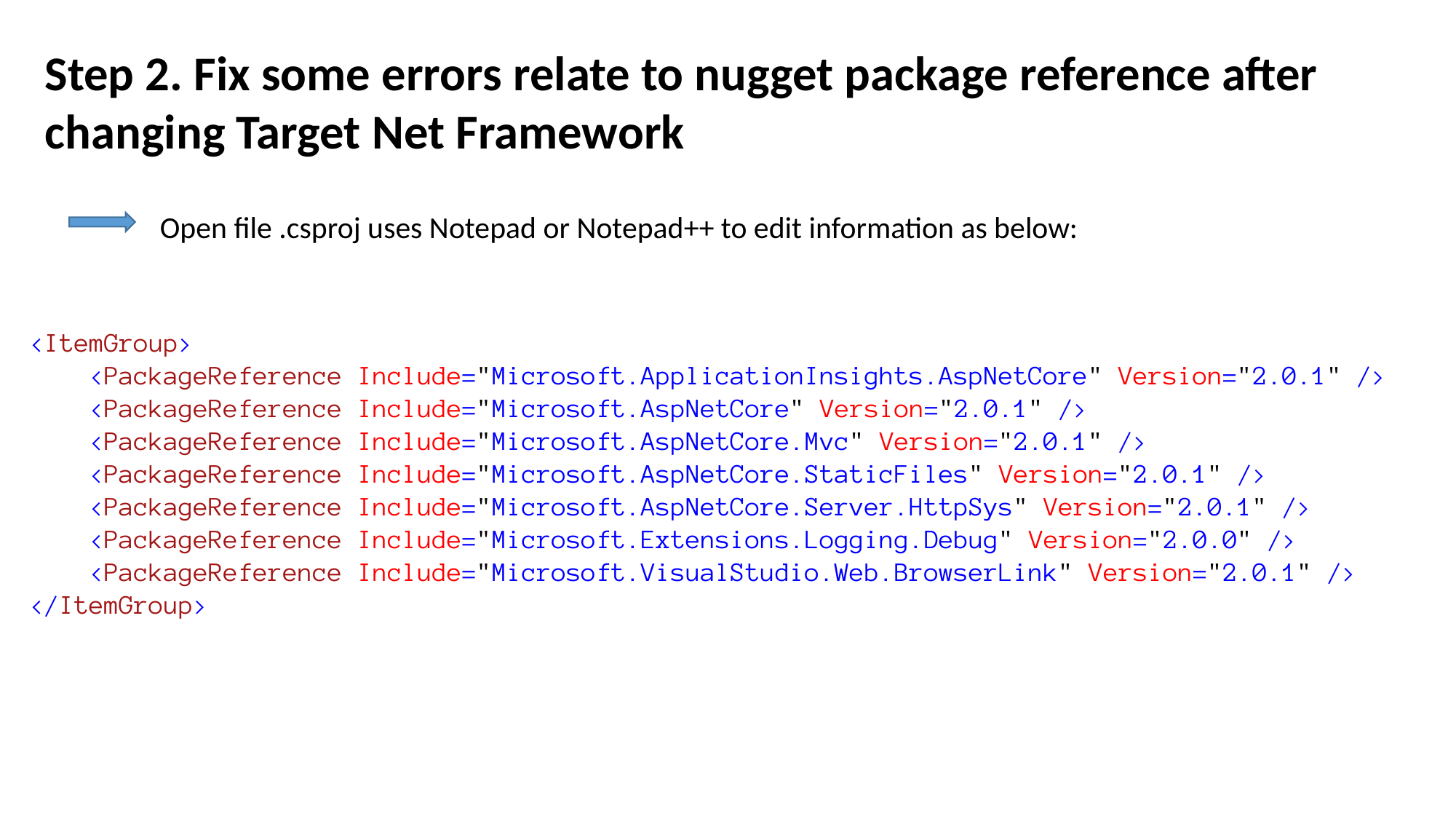

Step 2. Fix some errors relate to nugget package reference after changing Target Net Framework
Open file .csproj uses Notepad or Notepad++ to edit information as below:

<ItemGroup>
    <PackageReference Include="Microsoft.ApplicationInsights.AspNetCore" Version="2.0.1" />
    <PackageReference Include="Microsoft.AspNetCore" Version="2.0.1" />
    <PackageReference Include="Microsoft.AspNetCore.Mvc" Version="2.0.1" />
    <PackageReference Include="Microsoft.AspNetCore.StaticFiles" Version="2.0.1" />
    <PackageReference Include="Microsoft.AspNetCore.Server.HttpSys" Version="2.0.1" />
    <PackageReference Include="Microsoft.Extensions.Logging.Debug" Version="2.0.0" />
    <PackageReference Include="Microsoft.VisualStudio.Web.BrowserLink" Version="2.0.1" />
</ItemGroup>